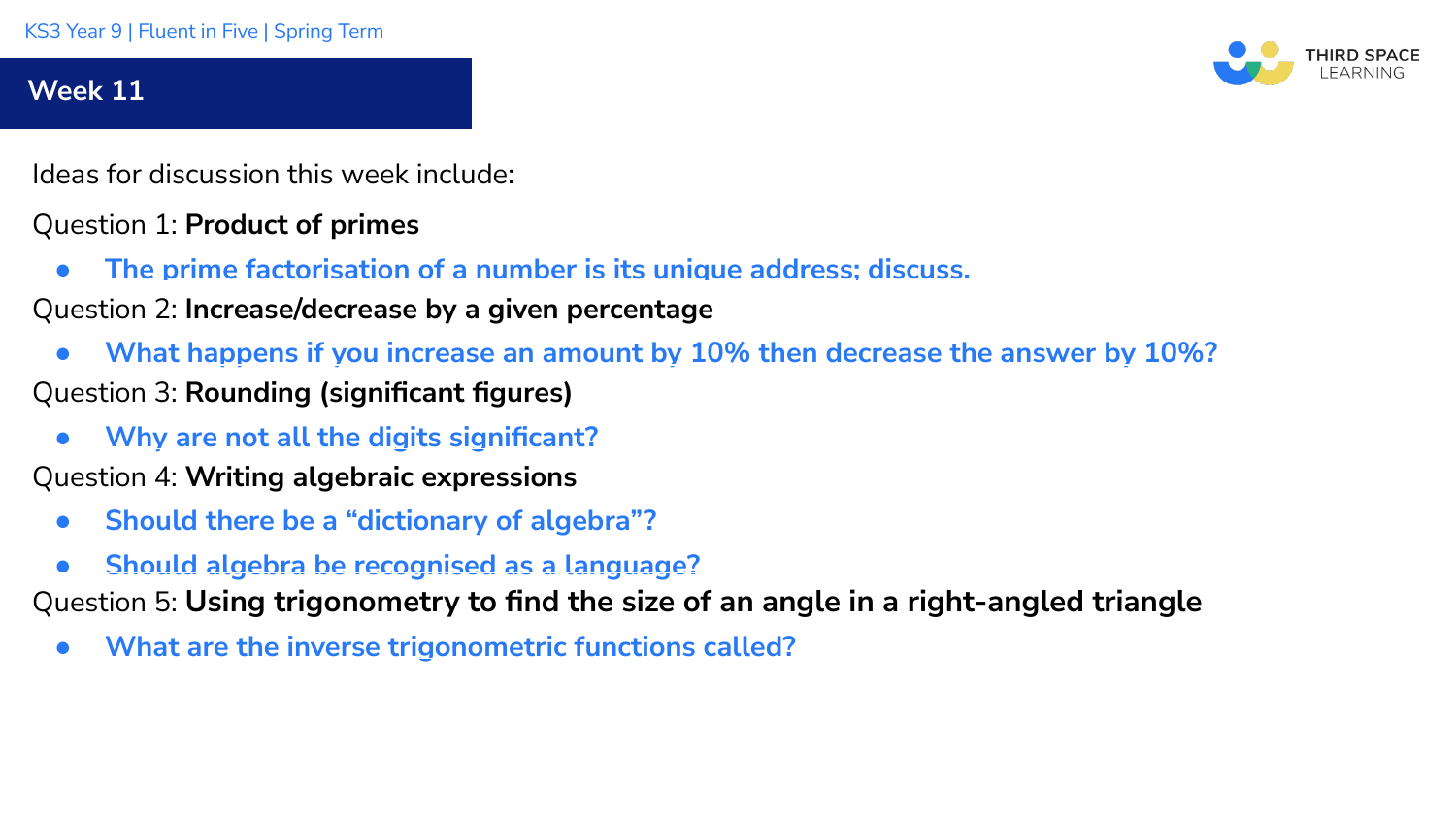

Week 11
| Ideas for discussion this week include: |
| --- |
| Question 1: Product of primes The prime factorisation of a number is its unique address; discuss. |
| Question 2: Increase/decrease by a given percentage What happens if you increase an amount by 10% then decrease the answer by 10%? |
| Question 3: Rounding (significant figures) Why are not all the digits significant? |
| Question 4: Writing algebraic expressions Should there be a “dictionary of algebra”? Should algebra be recognised as a language? |
| Question 5: Using trigonometry to find the size of an angle in a right-angled triangle What are the inverse trigonometric functions called? |